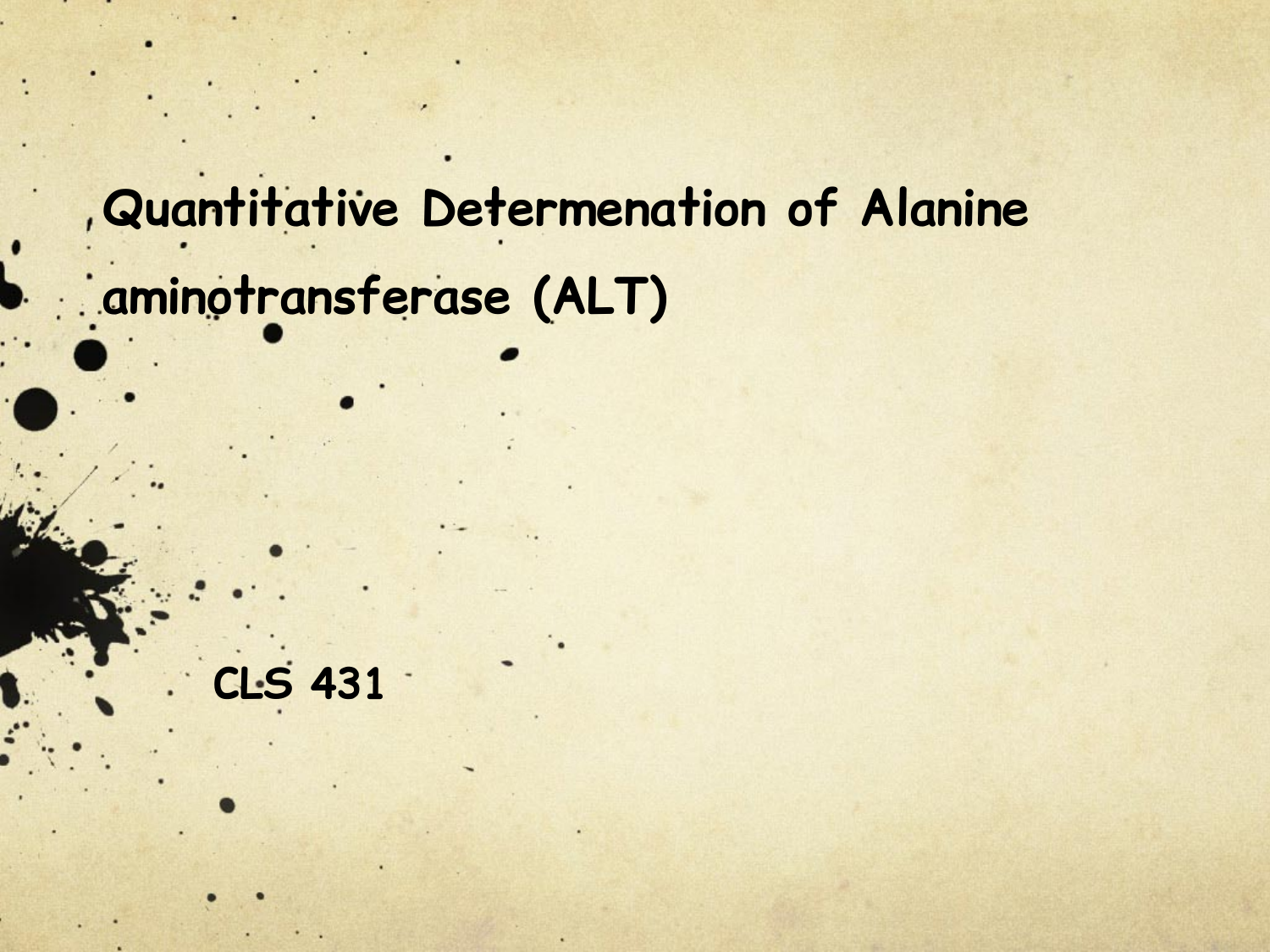

# Quantitative Determenation of Alanine aminotransferase (ALT)
CLS 431